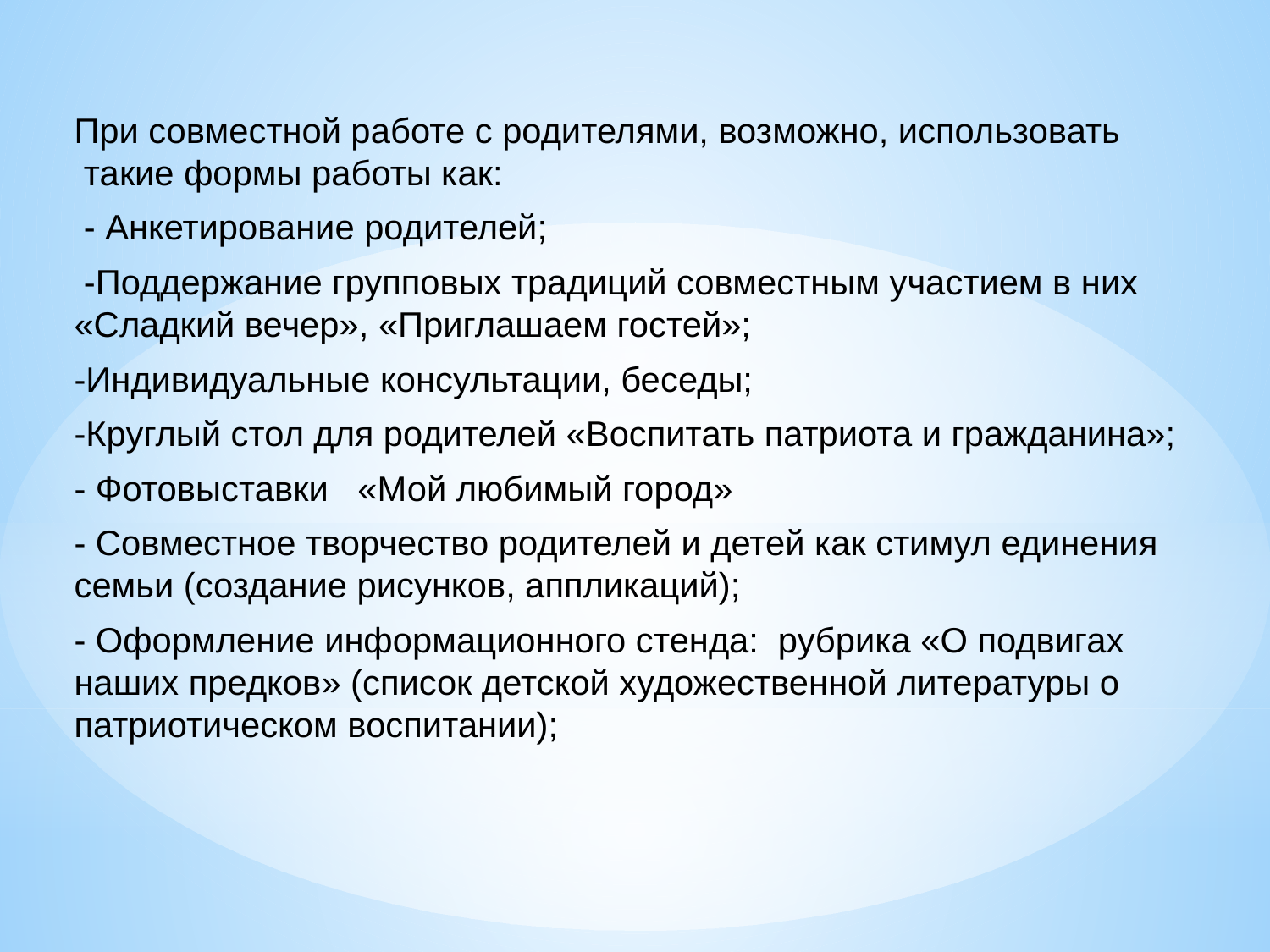

При совместной работе с родителями, возможно, использовать  такие формы работы как:
 - Анкетирование родителей;
 -Поддержание групповых традиций совместным участием в них «Сладкий вечер», «Приглашаем гостей»;
-Индивидуальные консультации, беседы;
-Круглый стол для родителей «Воспитать патриота и гражданина»;
- Фотовыставки   «Мой любимый город»
- Совместное творчество родителей и детей как стимул единения семьи (создание рисунков, аппликаций);
- Оформление информационного стенда:  рубрика «О подвигах наших предков» (список детской художественной литературы о патриотическом воспитании);